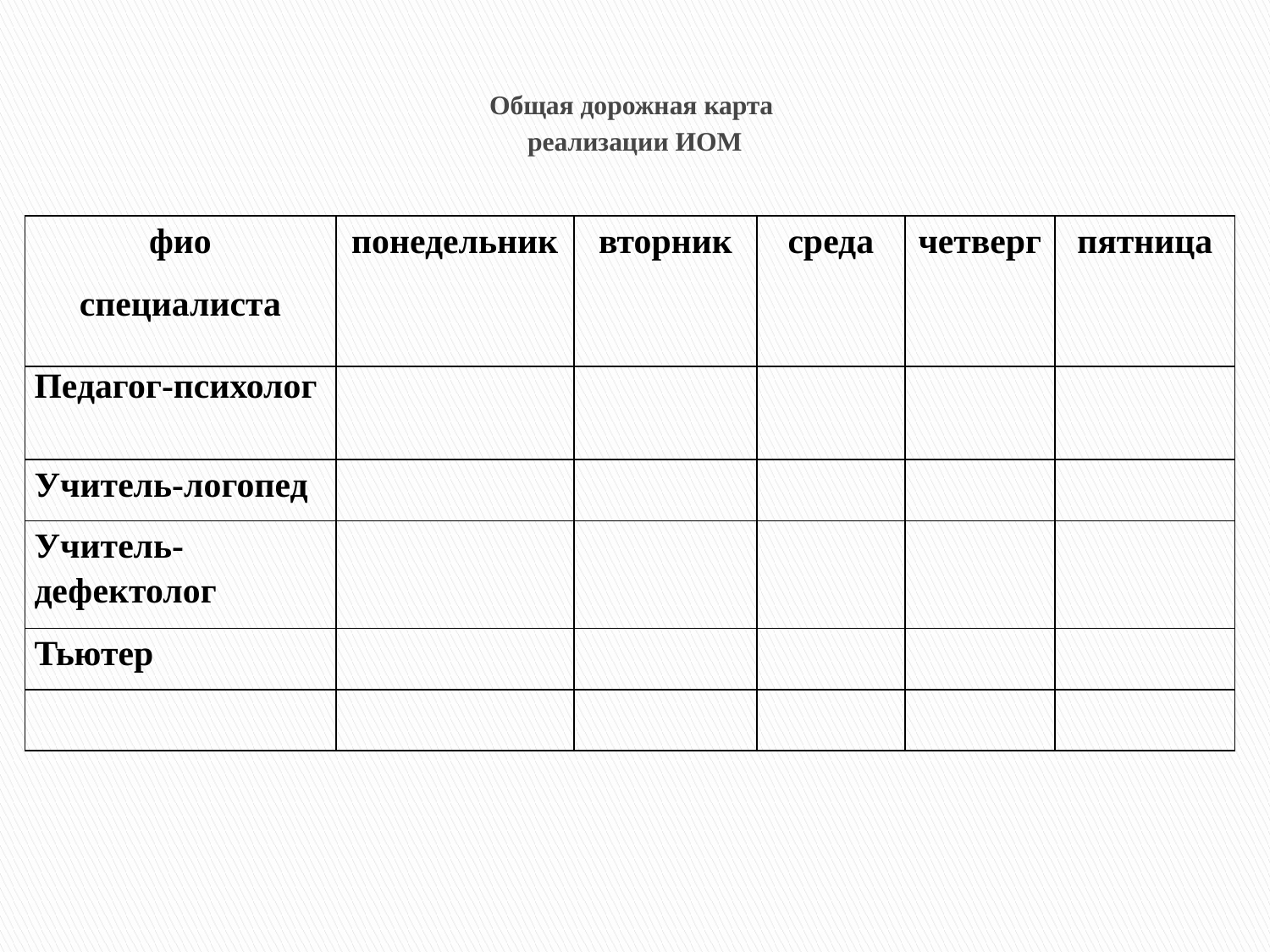

# Общая дорожная карта реализации ИОМ
| фио специалиста | понедельник | вторник | среда | четверг | пятница |
| --- | --- | --- | --- | --- | --- |
| Педагог-психолог |  |  |  |  |  |
| Учитель-логопед |  |  |  |  |  |
| Учитель-дефектолог |  |  |  |  |  |
| Тьютер |  |  |  |  |  |
|  |  |  |  |  |  |